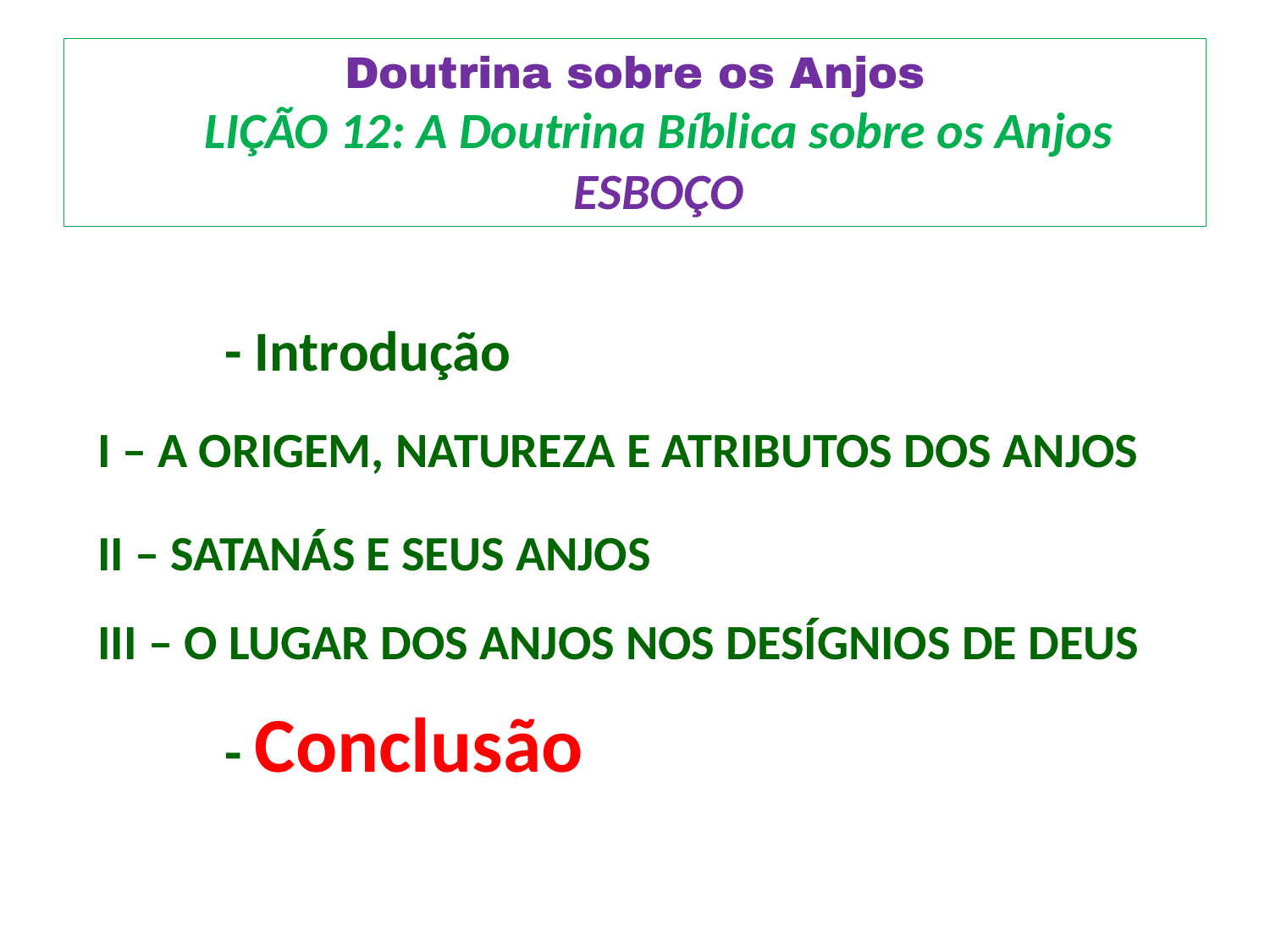

# Doutrina sobre os Anjos LIÇÃO 12: A Doutrina Bíblica sobre os Anjos ESBOÇO

	- Introdução

I – A ORIGEM, NATUREZA E ATRIBUTOS DOS ANJOS

II – SATANÁS E SEUS ANJOS
III – O LUGAR DOS ANJOS NOS DESÍGNIOS DE DEUS

	- Conclusão